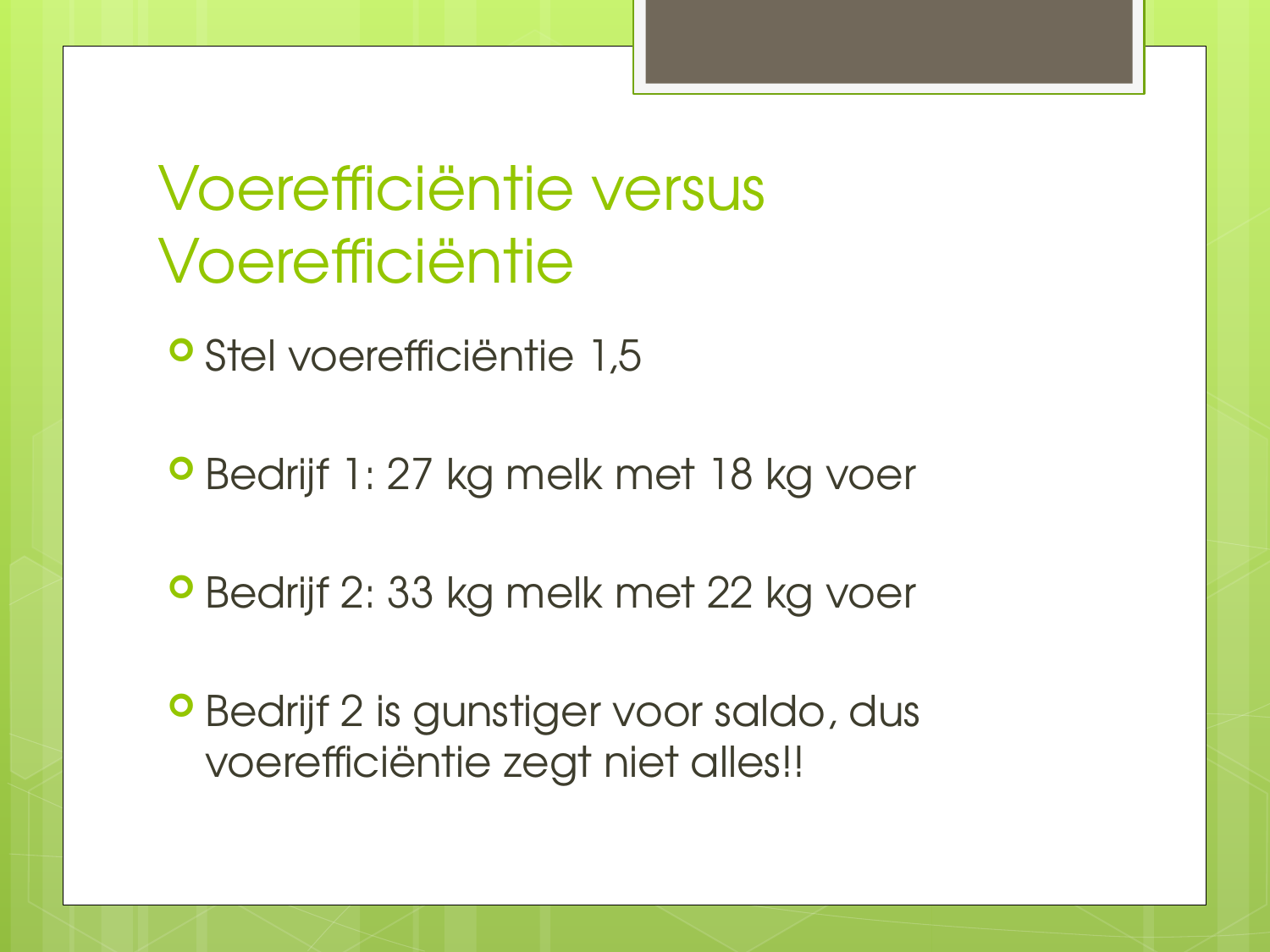

# Voerefficiëntie versus Voerefficiëntie
Stel voerefficiëntie 1,5

Bedrijf 1: 27 kg melk met 18 kg voer

Bedrijf 2: 33 kg melk met 22 kg voer

Bedrijf 2 is gunstiger voor saldo, dus voerefficiëntie zegt niet alles!!